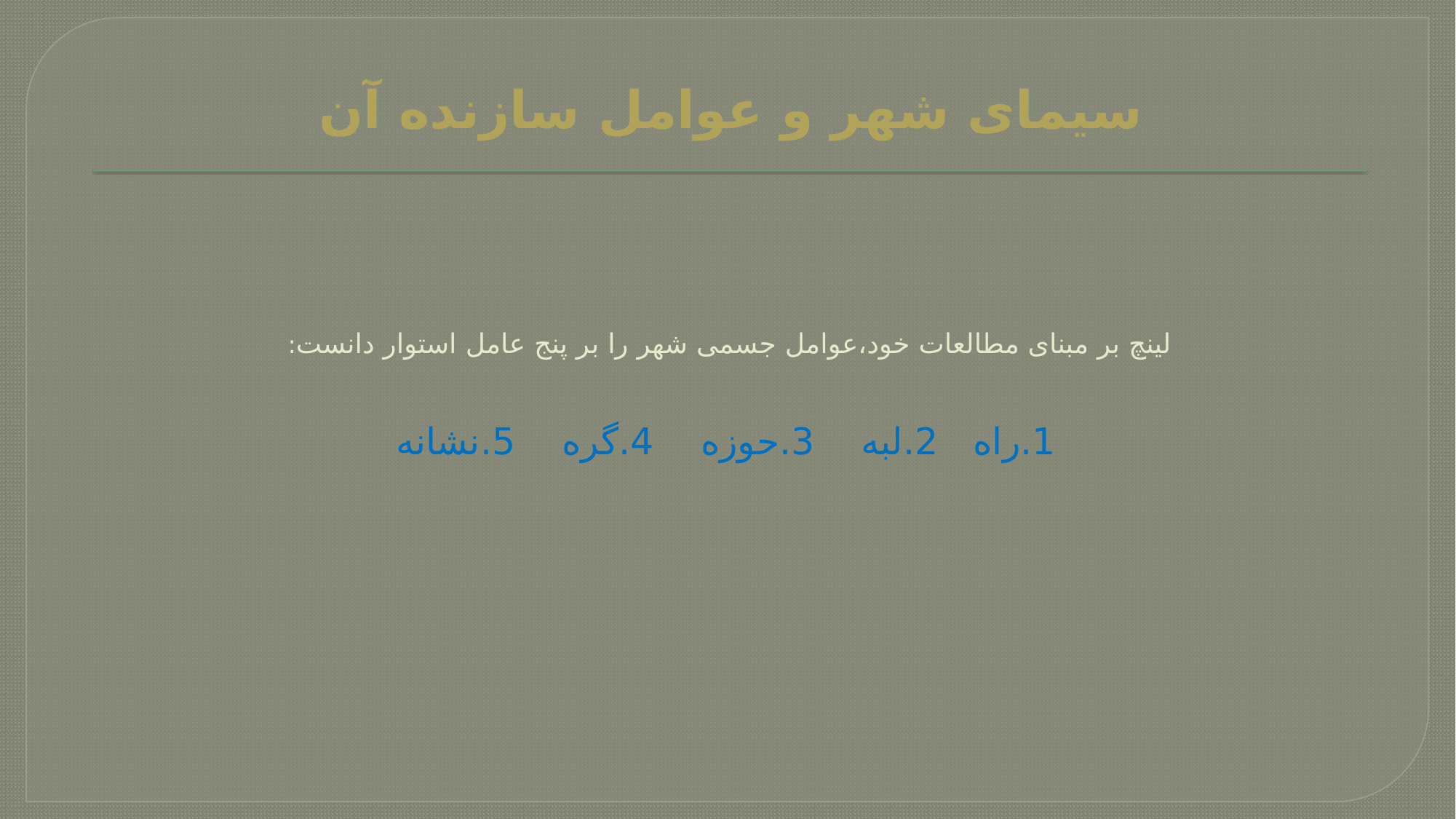

# سیمای شهر و عوامل سازنده آن
لینچ بر مبنای مطالعات خود،عوامل جسمی شهر را بر پنج عامل استوار دانست:
1.راه   2.لبه    3.حوزه    4.گره    5.نشانه